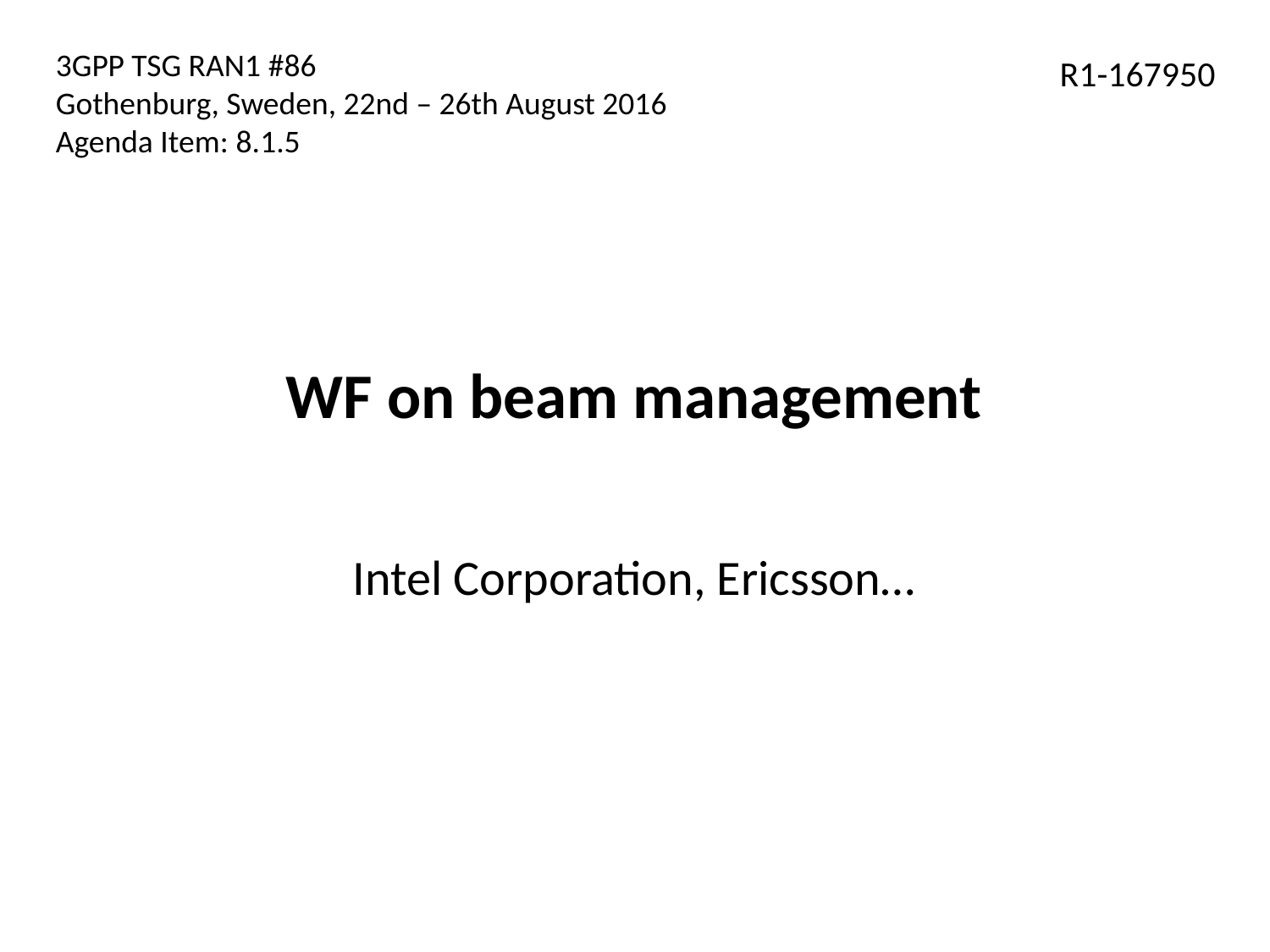

3GPP TSG RAN1 #86
Gothenburg, Sweden, 22nd – 26th August 2016
Agenda Item: 8.1.5
R1-167950
# WF on beam management
Intel Corporation, Ericsson…